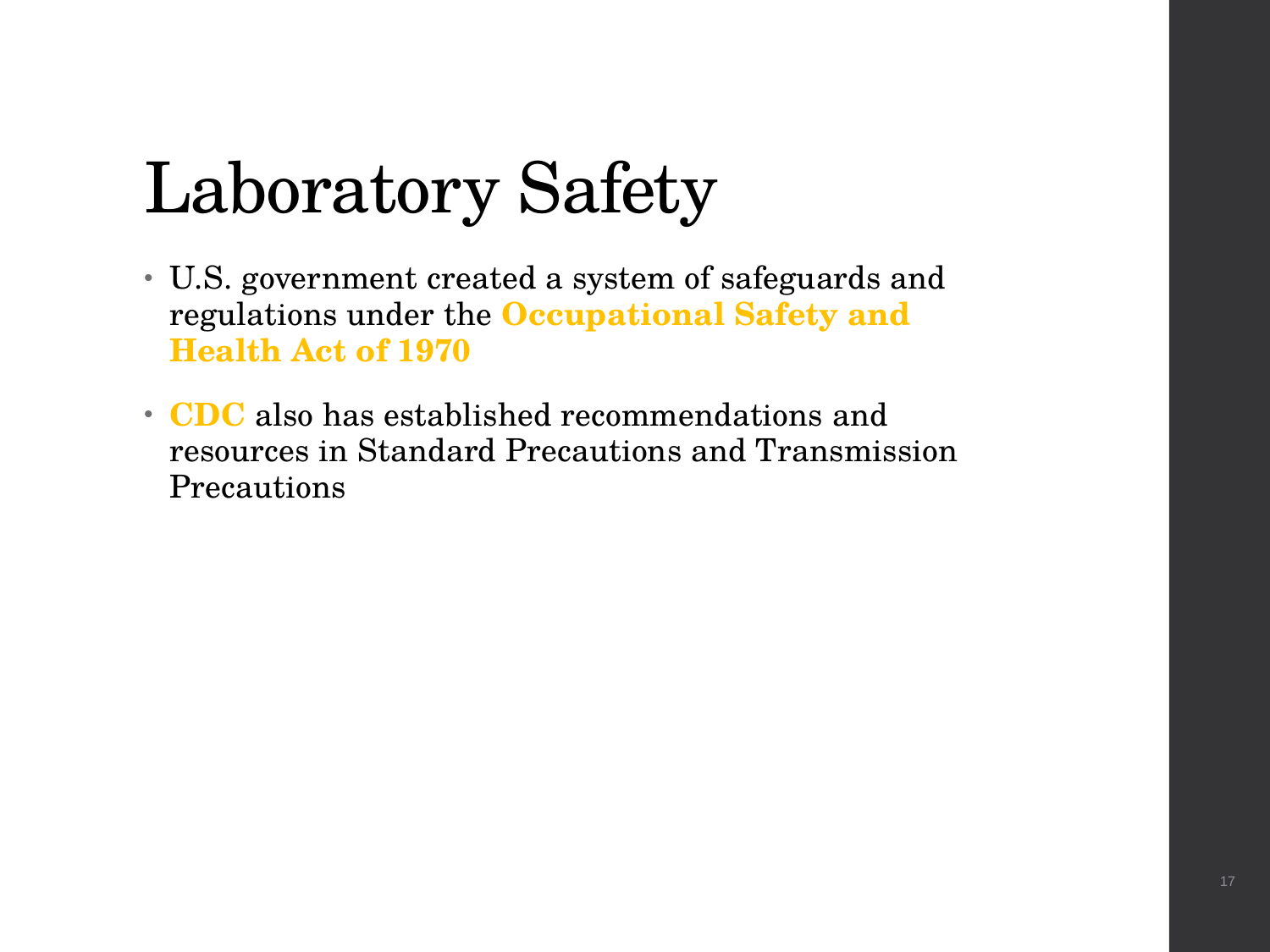

# Laboratory Safety
U.S. government created a system of safeguards and regulations under the Occupational Safety and Health Act of 1970
CDC also has established recommendations and resources in Standard Precautions and Transmission Precautions
 17